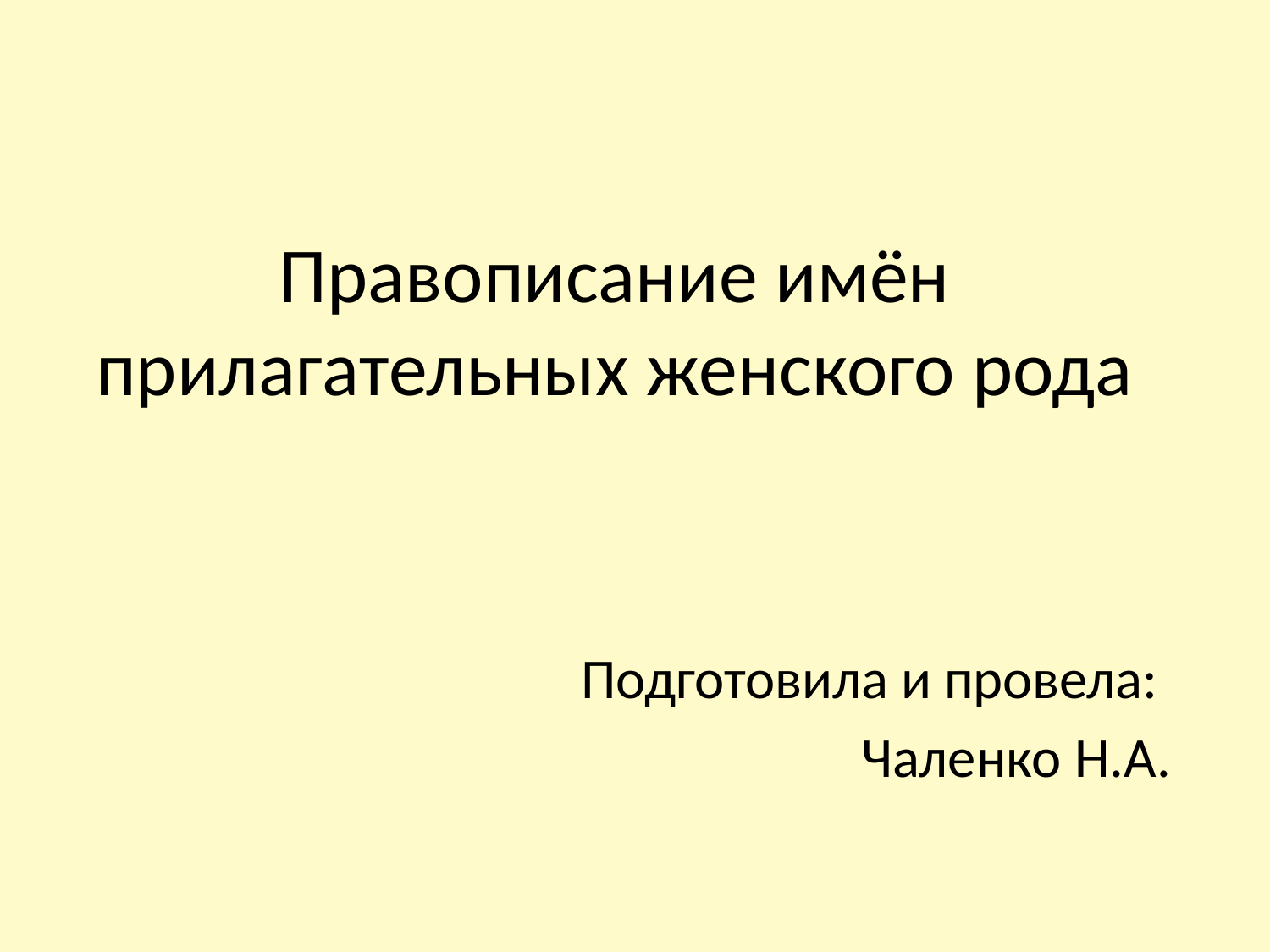

# Правописание имён прилагательных женского рода
Подготовила и провела:
Чаленко Н.А.